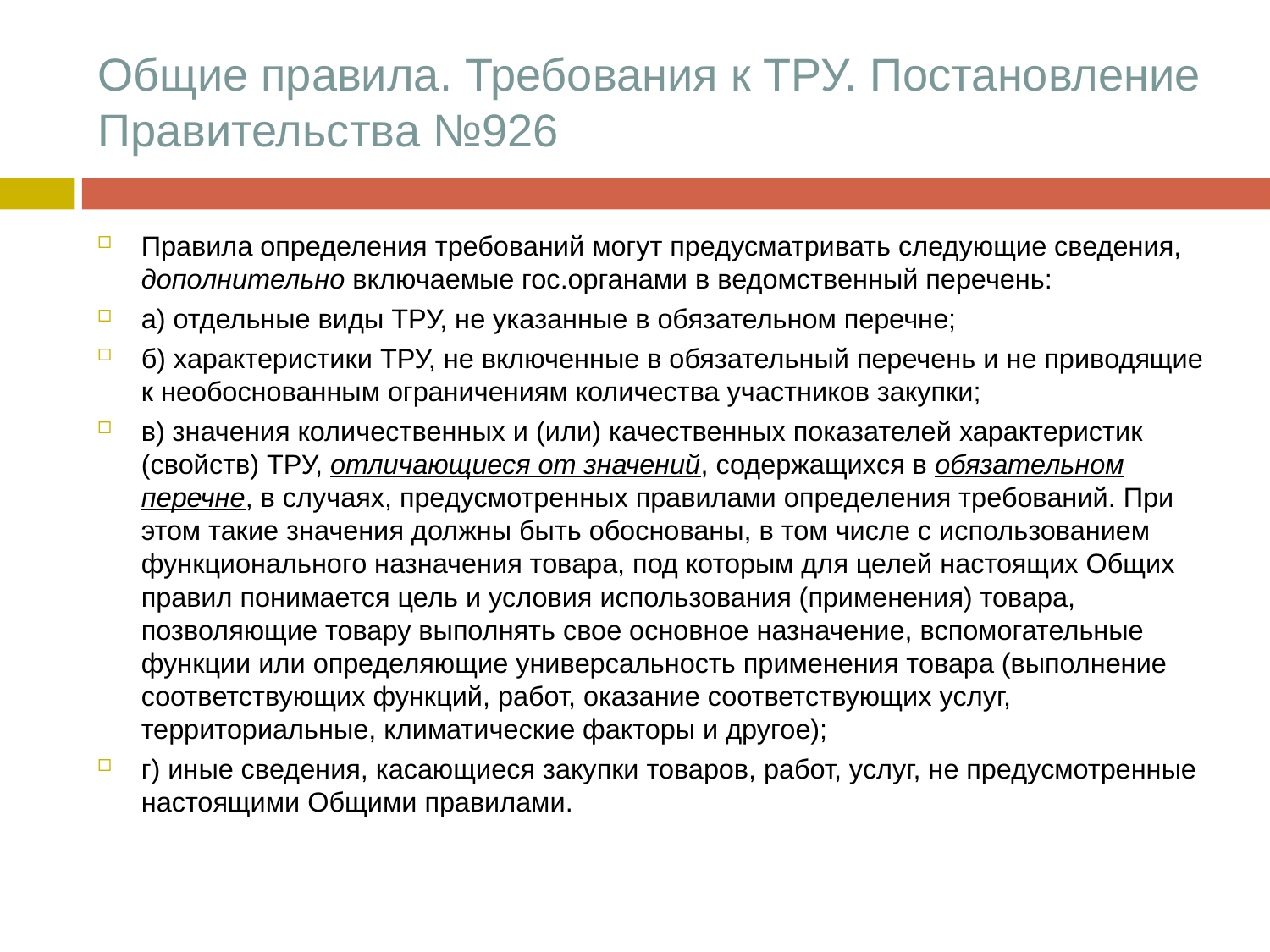

# Общие правила. Требования к ТРУ. Постановление Правительства №926
Правила определения требований могут предусматривать следующие сведения, дополнительно включаемые гос.органами в ведомственный перечень:
а) отдельные виды ТРУ, не указанные в обязательном перечне;
б) характеристики ТРУ, не включенные в обязательный перечень и не приводящие к необоснованным ограничениям количества участников закупки;
в) значения количественных и (или) качественных показателей характеристик (свойств) ТРУ, отличающиеся от значений, содержащихся в обязательном перечне, в случаях, предусмотренных правилами определения требований. При этом такие значения должны быть обоснованы, в том числе с использованием функционального назначения товара, под которым для целей настоящих Общих правил понимается цель и условия использования (применения) товара, позволяющие товару выполнять свое основное назначение, вспомогательные функции или определяющие универсальность применения товара (выполнение соответствующих функций, работ, оказание соответствующих услуг, территориальные, климатические факторы и другое);
г) иные сведения, касающиеся закупки товаров, работ, услуг, не предусмотренные настоящими Общими правилами.